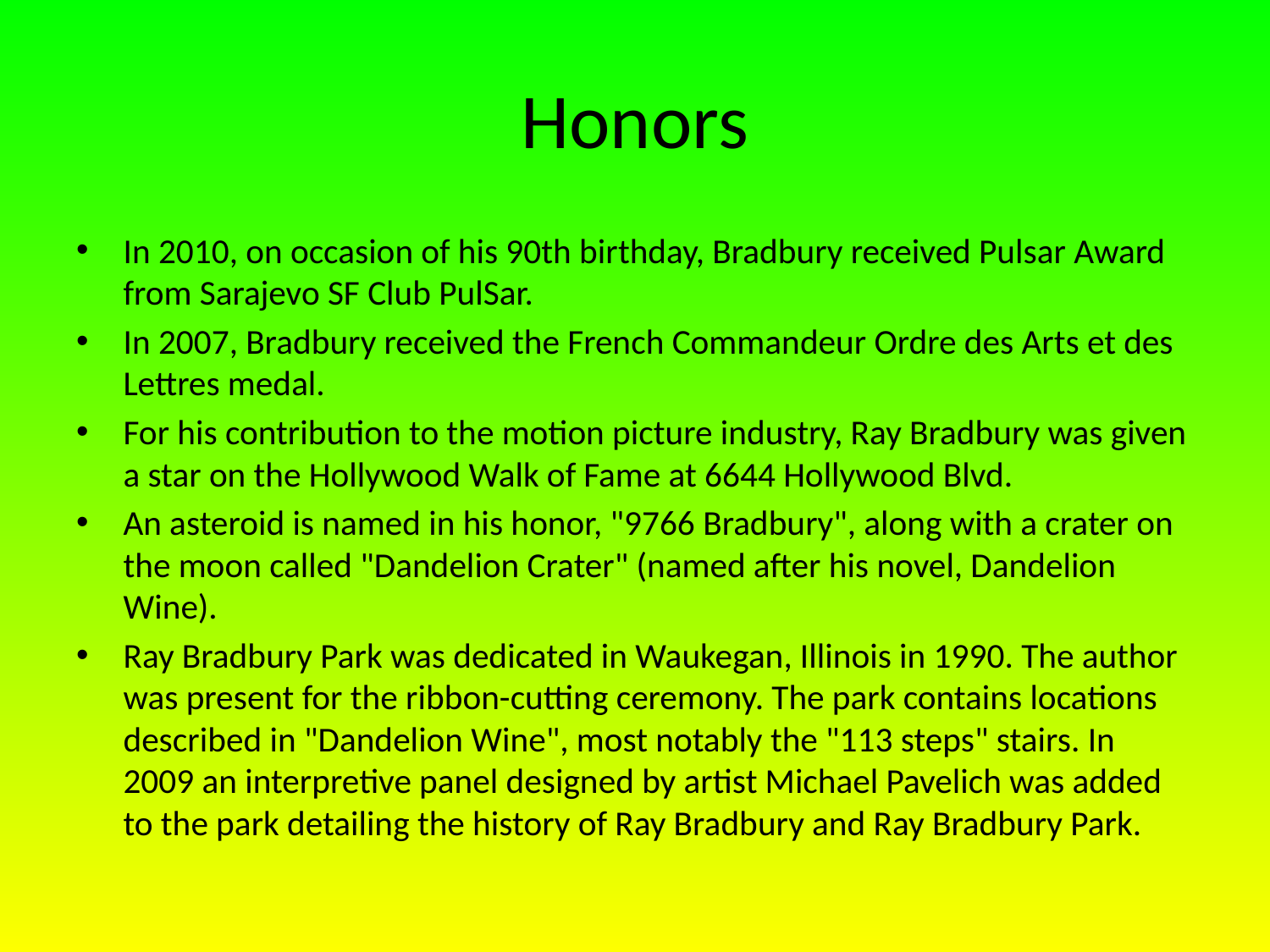

# Honors
In 2010, on occasion of his 90th birthday, Bradbury received Pulsar Award from Sarajevo SF Club PulSar.
In 2007, Bradbury received the French Commandeur Ordre des Arts et des Lettres medal.
For his contribution to the motion picture industry, Ray Bradbury was given a star on the Hollywood Walk of Fame at 6644 Hollywood Blvd.
An asteroid is named in his honor, "9766 Bradbury", along with a crater on the moon called "Dandelion Crater" (named after his novel, Dandelion Wine).
Ray Bradbury Park was dedicated in Waukegan, Illinois in 1990. The author was present for the ribbon-cutting ceremony. The park contains locations described in "Dandelion Wine", most notably the "113 steps" stairs. In 2009 an interpretive panel designed by artist Michael Pavelich was added to the park detailing the history of Ray Bradbury and Ray Bradbury Park.